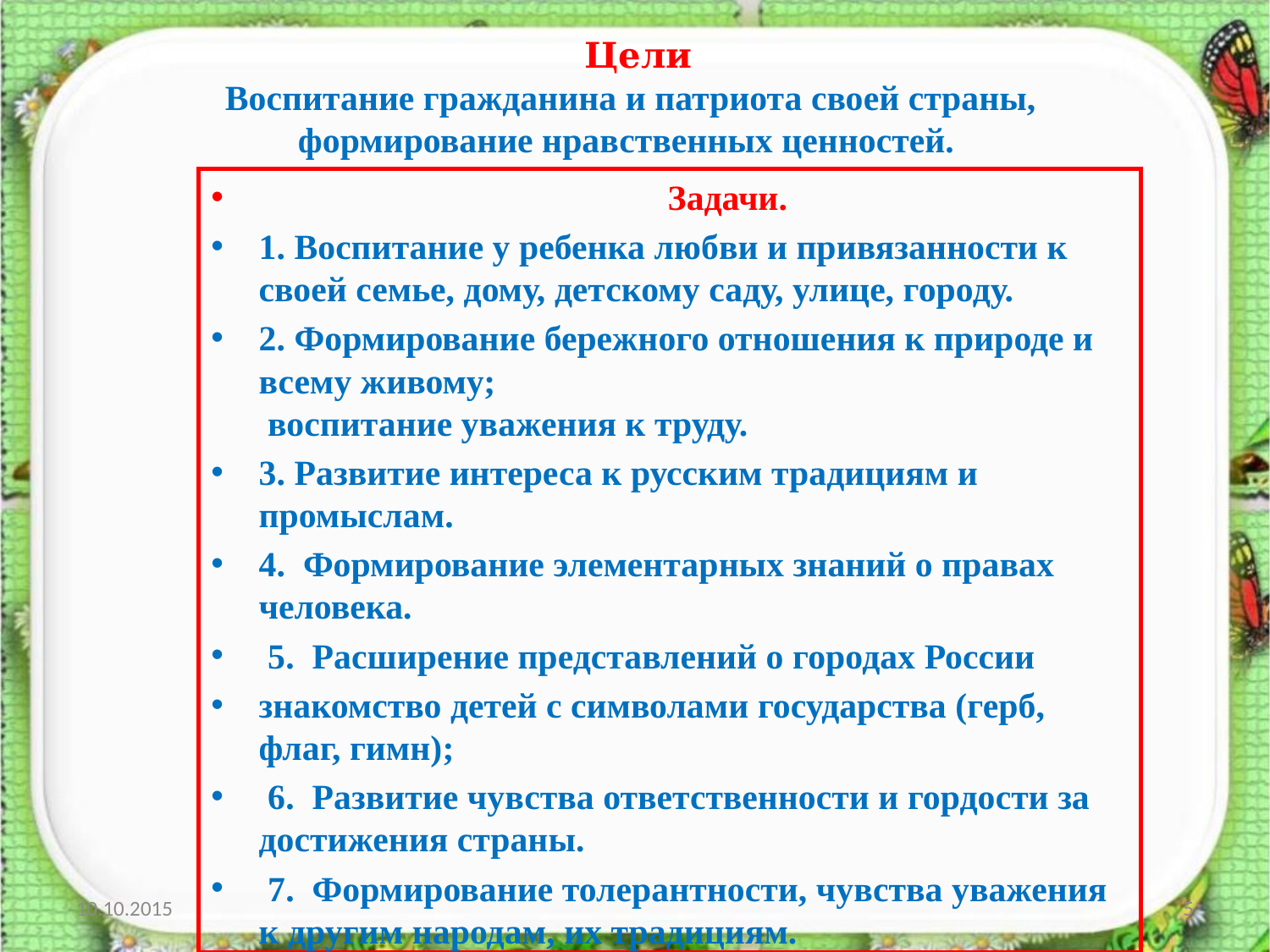

# Цели Воспитание гражданина и патриота своей страны, формирование нравственных ценностей.
                                              Задачи.
1. Воспитание у ребенка любви и привязанности к своей семье, дому, детскому саду, улице, городу.
2. Формирование бережного отношения к природе и всему живому;
 воспитание уважения к труду.
3. Развитие интереса к русским традициям и промыслам.
4.  Формирование элементарных знаний о правах человека.
 5.  Расширение представлений о городах России
знакомство детей с символами государства (герб, флаг, гимн);
 6.  Развитие чувства ответственности и гордости за достижения страны.
 7.  Формирование толерантности, чувства уважения к другим народам, их традициям.

10.10.2015

5